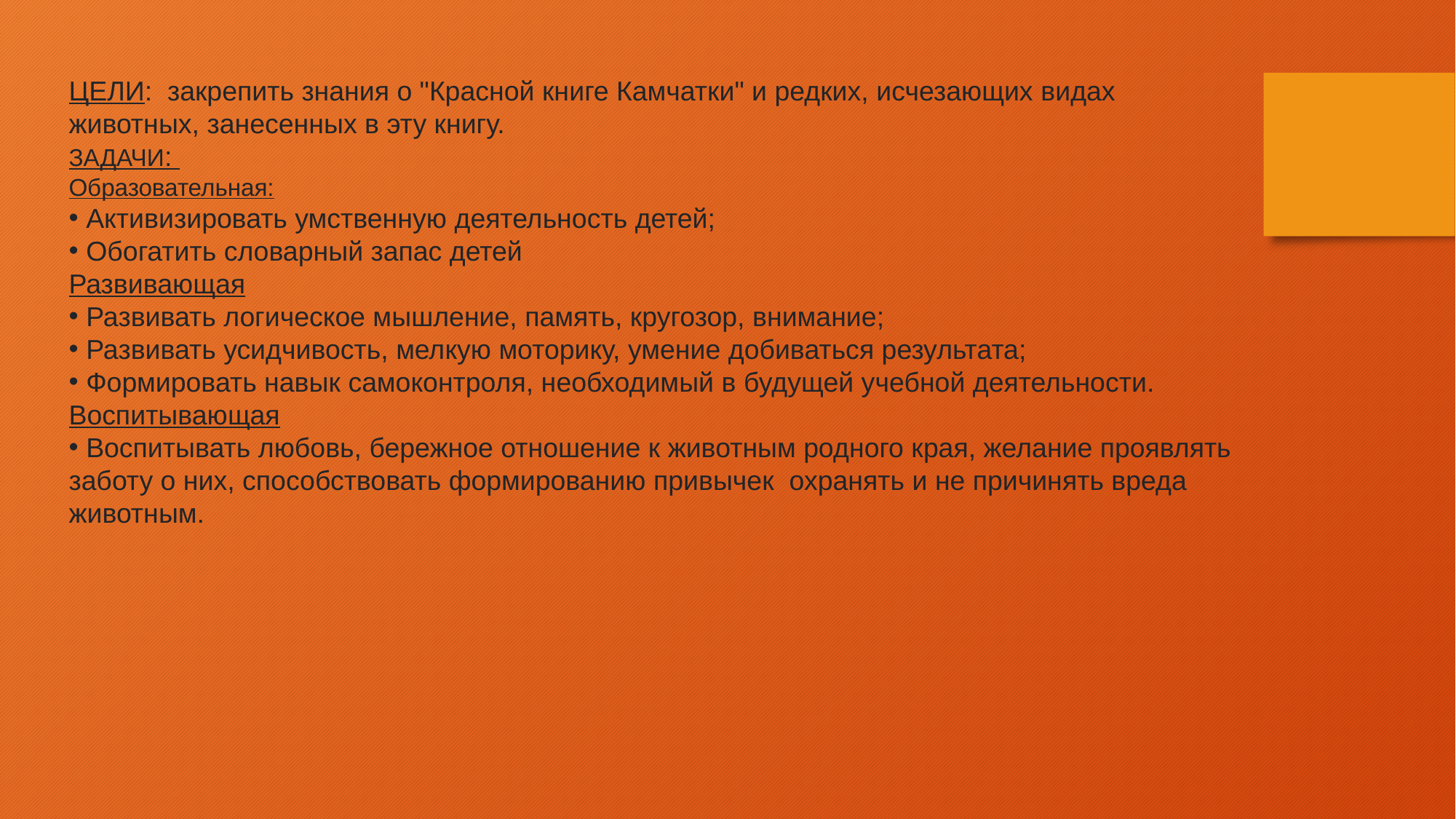

ЦЕЛИ:  закрепить знания о "Красной книге Камчатки" и редких, исчезающих видах  животных, занесенных в эту книгу.
ЗАДАЧИ:
Образовательная:
 Активизировать умственную деятельность детей;
 Обогатить словарный запас детей
Развивающая
 Развивать логическое мышление, память, кругозор, внимание;
​ Развивать усидчивость, мелкую моторику, умение добиваться результата;
 Формировать навык самоконтроля, необходимый в будущей учебной деятельности.
Воспитывающая
 Воспитывать любовь, бережное отношение к животным родного края, желание проявлять заботу о них, способствовать формированию привычек  охранять и не причинять вреда животным.